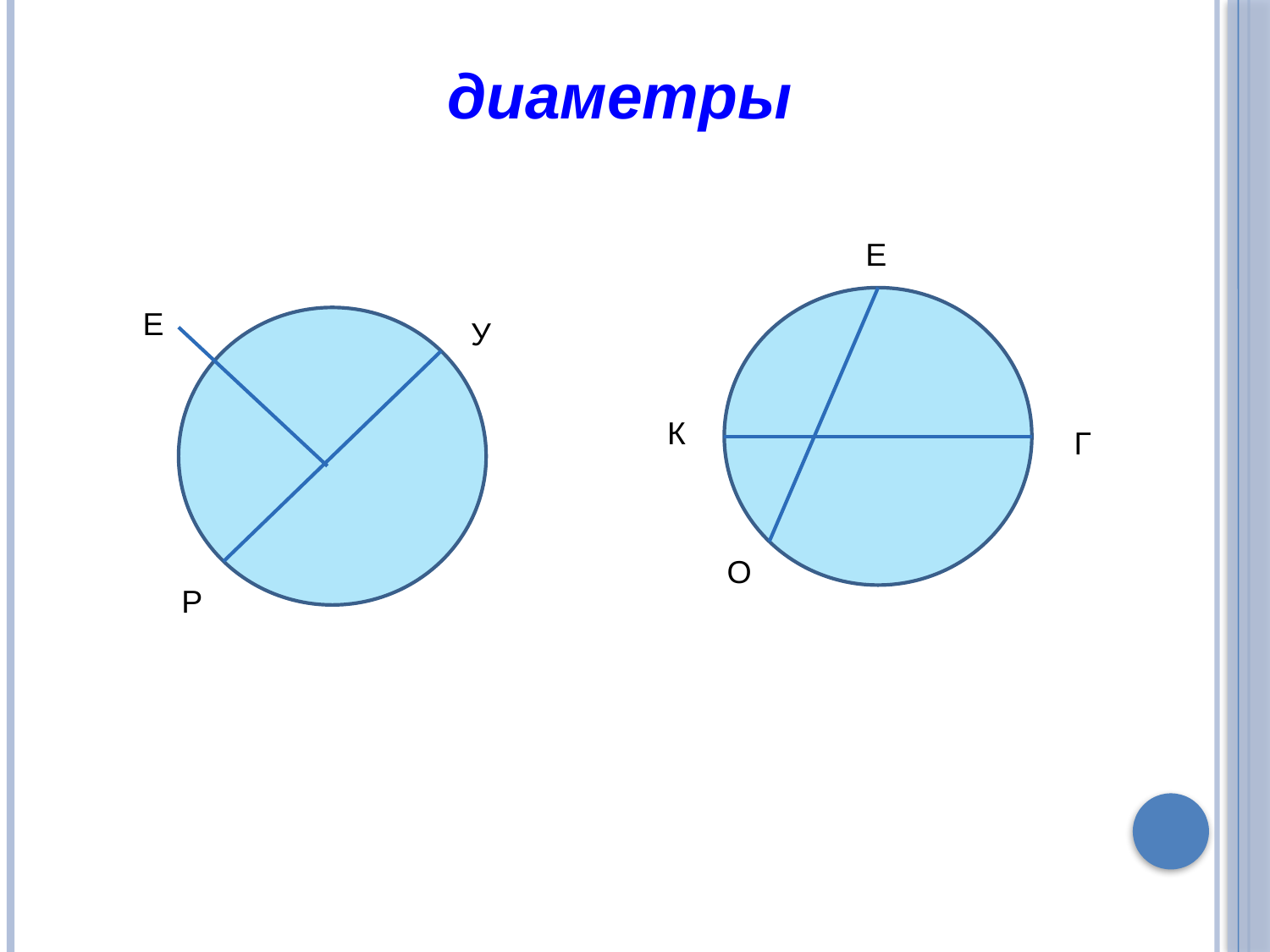

диаметры
Е

Е

У
К
Г
О
Р